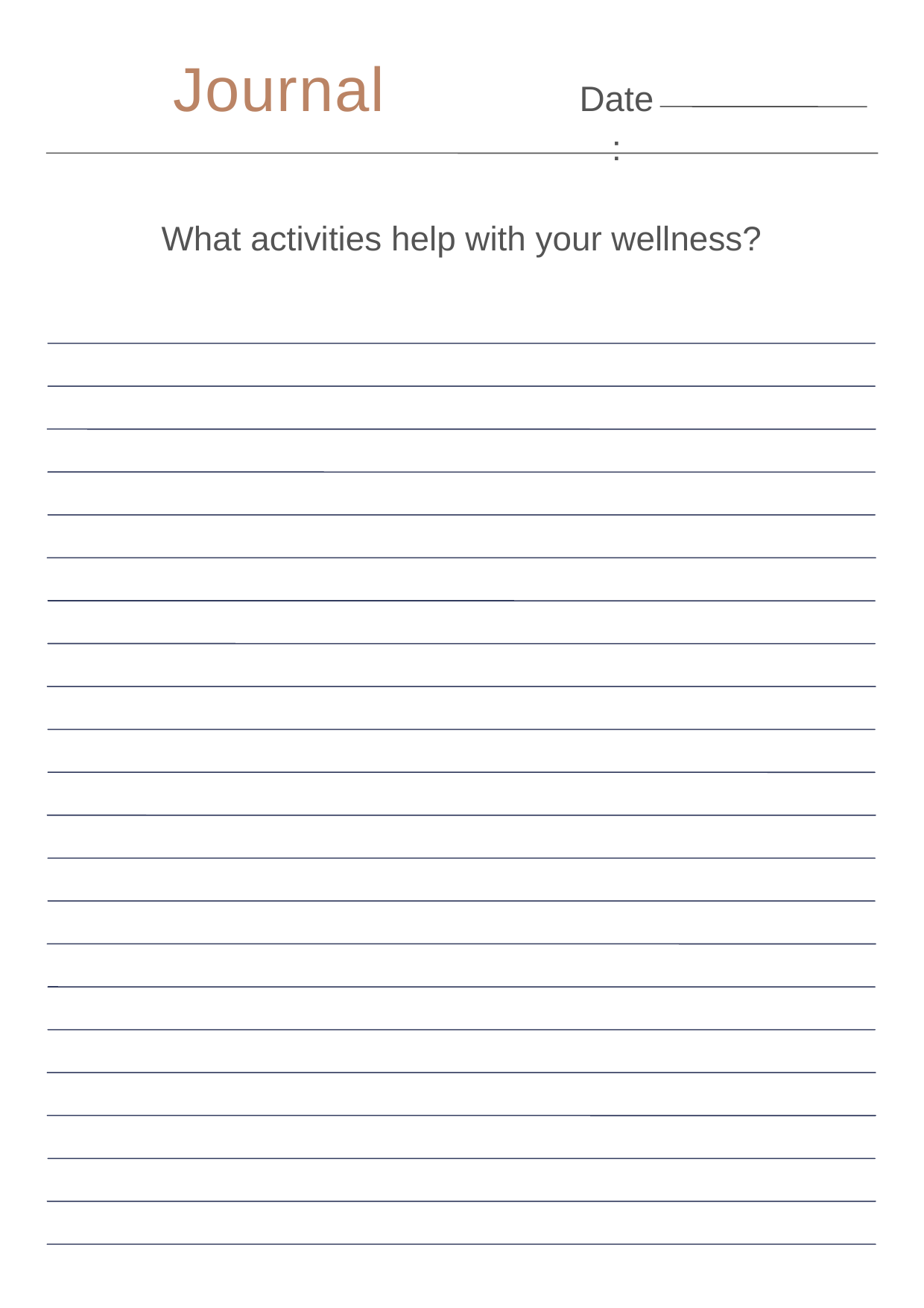

Journal
Date:

What activities help with your wellness?